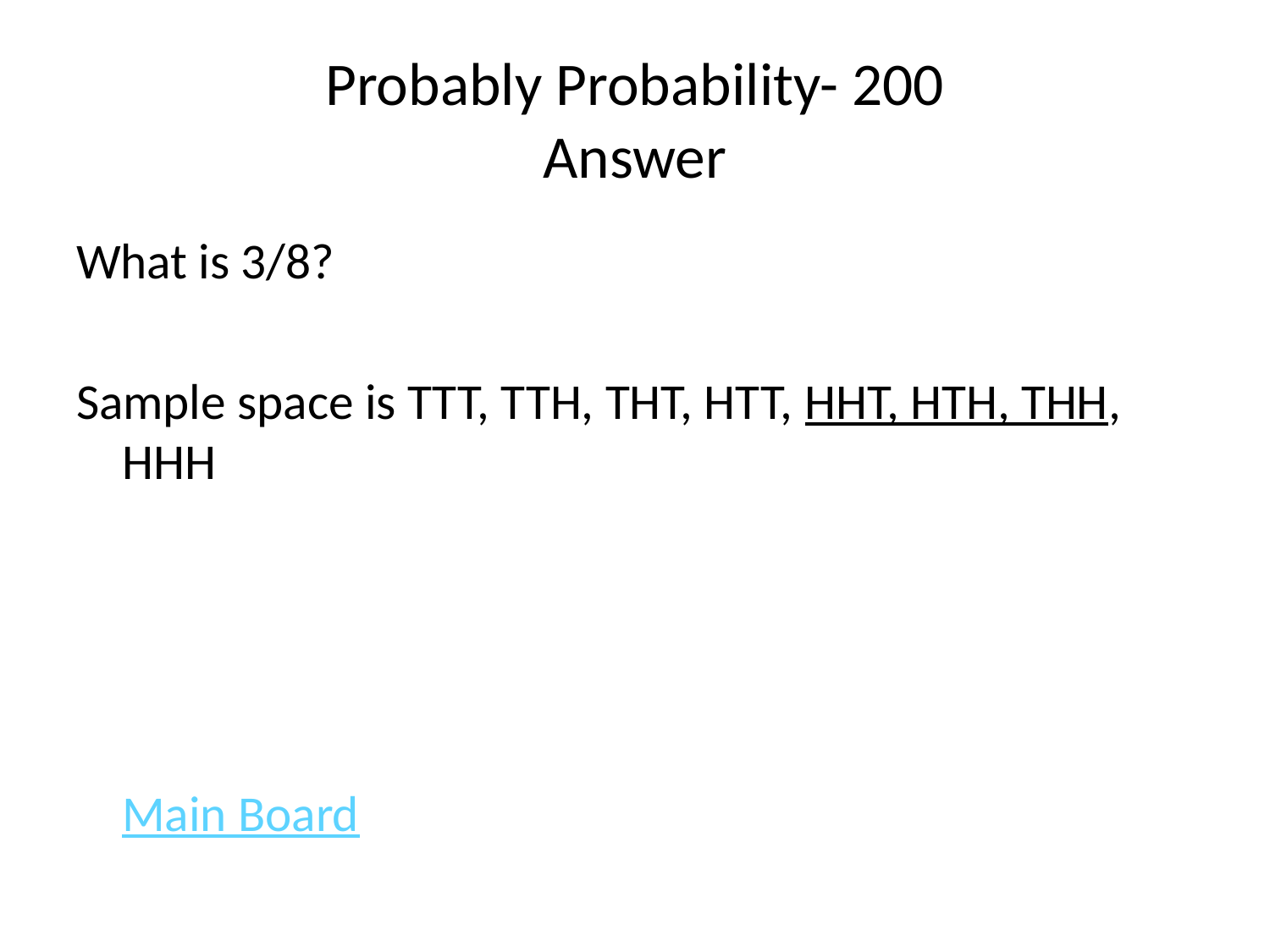

# Probably Probability- 200 Answer
What is 3/8?

Sample space is TTT, TTH, THT, HTT, HHT, HTH, THH, HHH

							Main Board